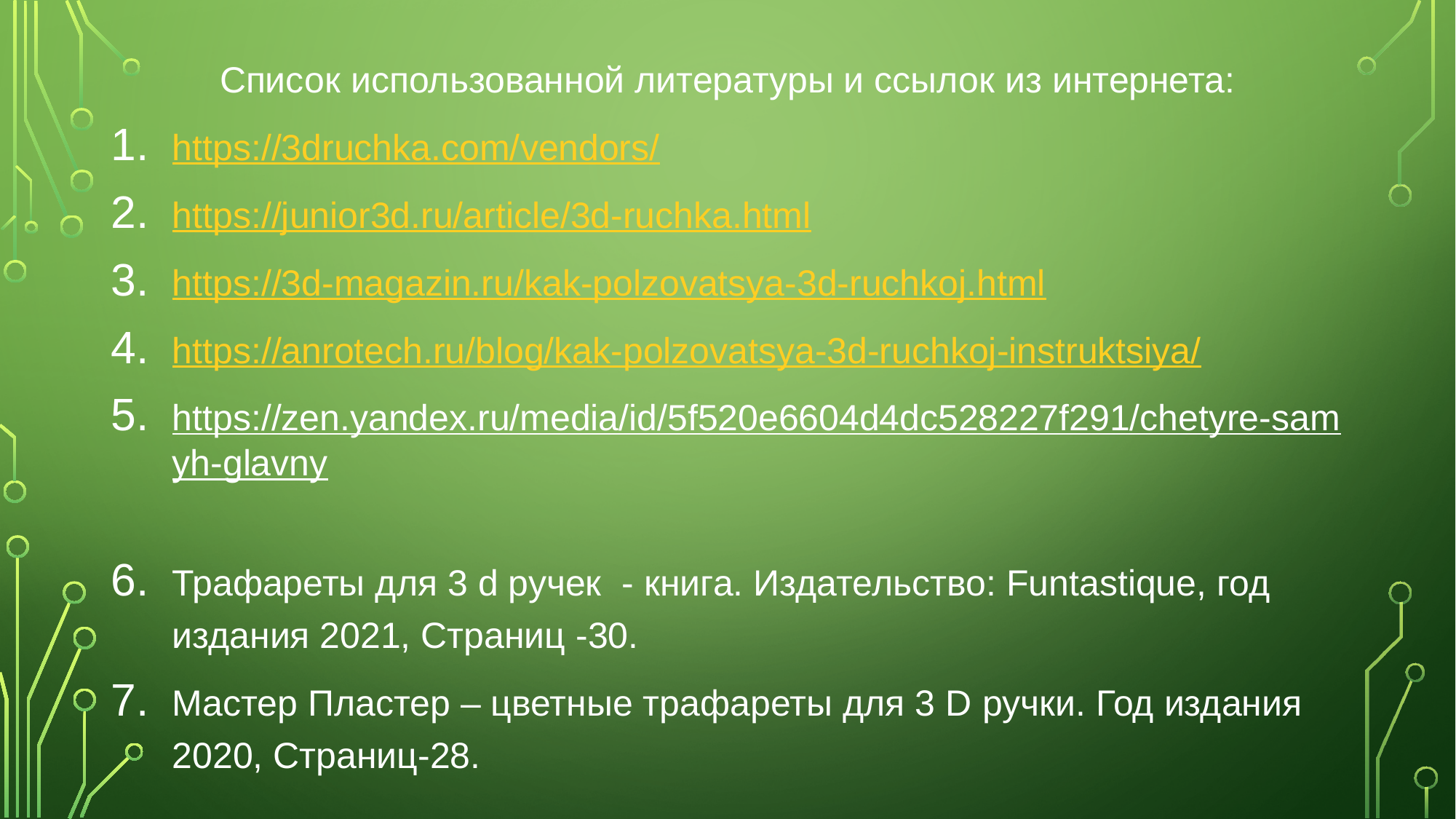

Список использованной литературы и ссылок из интернета:
https://3druchka.com/vendors/
https://junior3d.ru/article/3d-ruchka.html
https://3d-magazin.ru/kak-polzovatsya-3d-ruchkoj.html
https://anrotech.ru/blog/kak-polzovatsya-3d-ruchkoj-instruktsiya/
https://zen.yandex.ru/media/id/5f520e6604d4dc528227f291/chetyre-samyh-glavny
Трафареты для 3 d ручек  - книга. Издательство: Funtastique, год издания 2021, Страниц -30.
Мастер Пластер – цветные трафареты для 3 D ручки. Год издания 2020, Страниц-28.